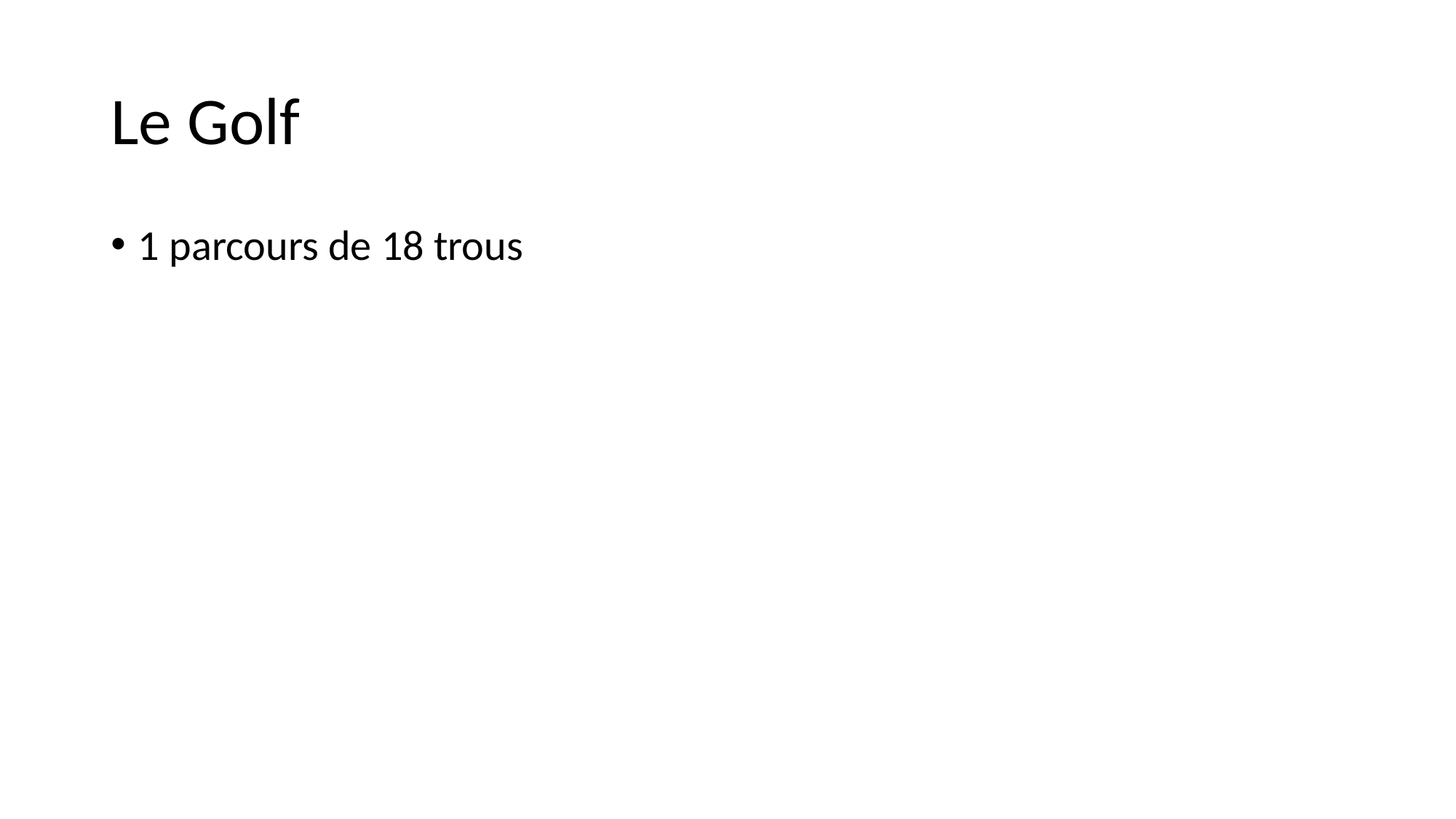

# Le Golf
1 parcours de 18 trous